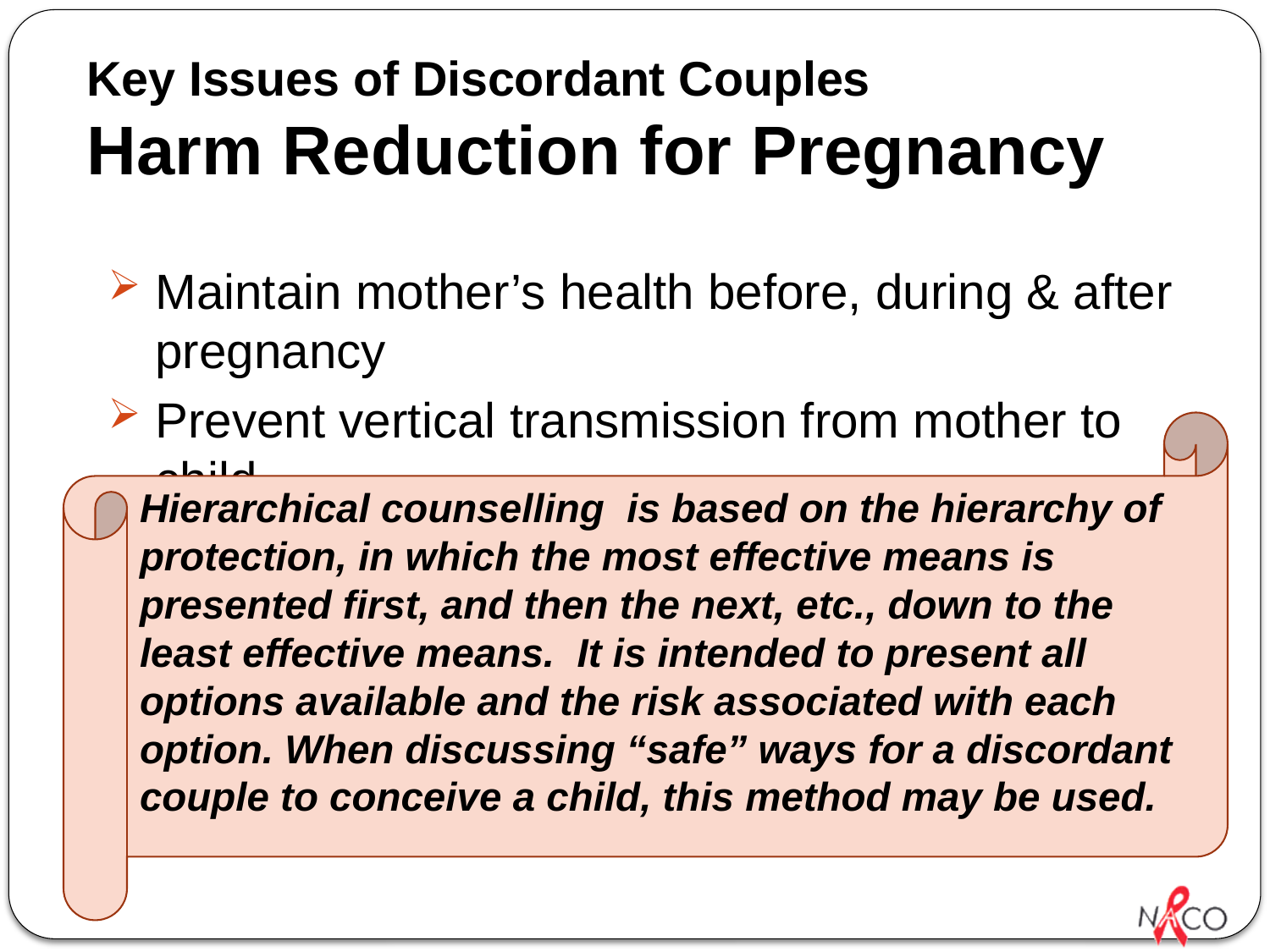

# Key Issues of Discordant Couples Harm Reduction for Pregnancy
Maintain mother’s health before, during & after pregnancy
Prevent vertical transmission from mother to child
Prevent HIV transmission to sero-negative partner
Hierarchical counselling  is based on the hierarchy of protection, in which the most effective means is presented first, and then the next, etc., down to the least effective means.  It is intended to present all options available and the risk associated with each option. When discussing “safe” ways for a discordant couple to conceive a child, this method may be used.